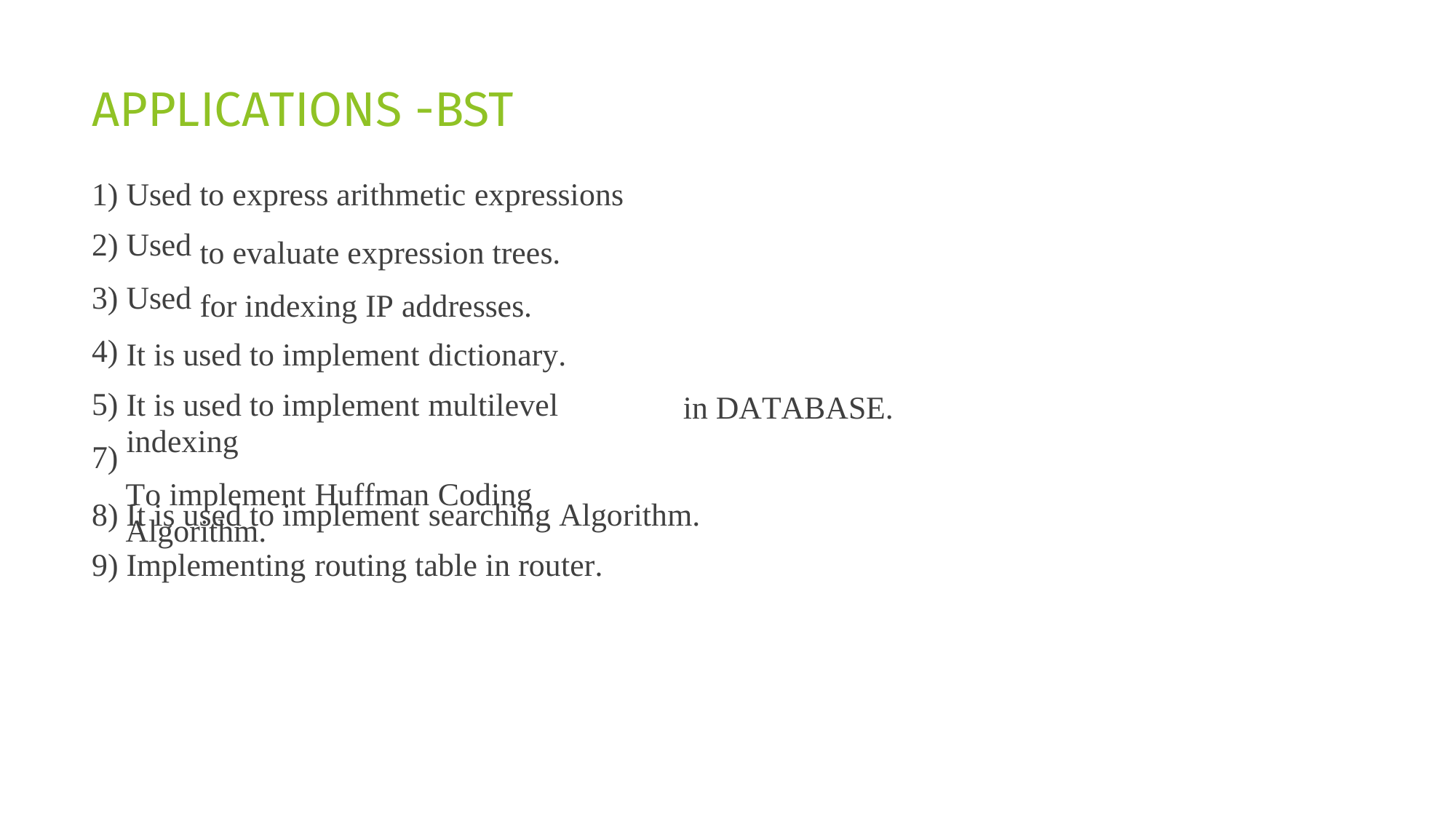

APPLICATIONS -BST
1)
2)
3)
4)
5)
7)
Used
Used
Used
to express arithmetic expressions
to evaluate expression trees. for indexing IP addresses.
It is used to implement dictionary.
It is used to implement multilevel indexing
To implement Huffman Coding Algorithm.
in
DATABASE.
8) It is used to implement searching Algorithm.
9) Implementing routing table in router.